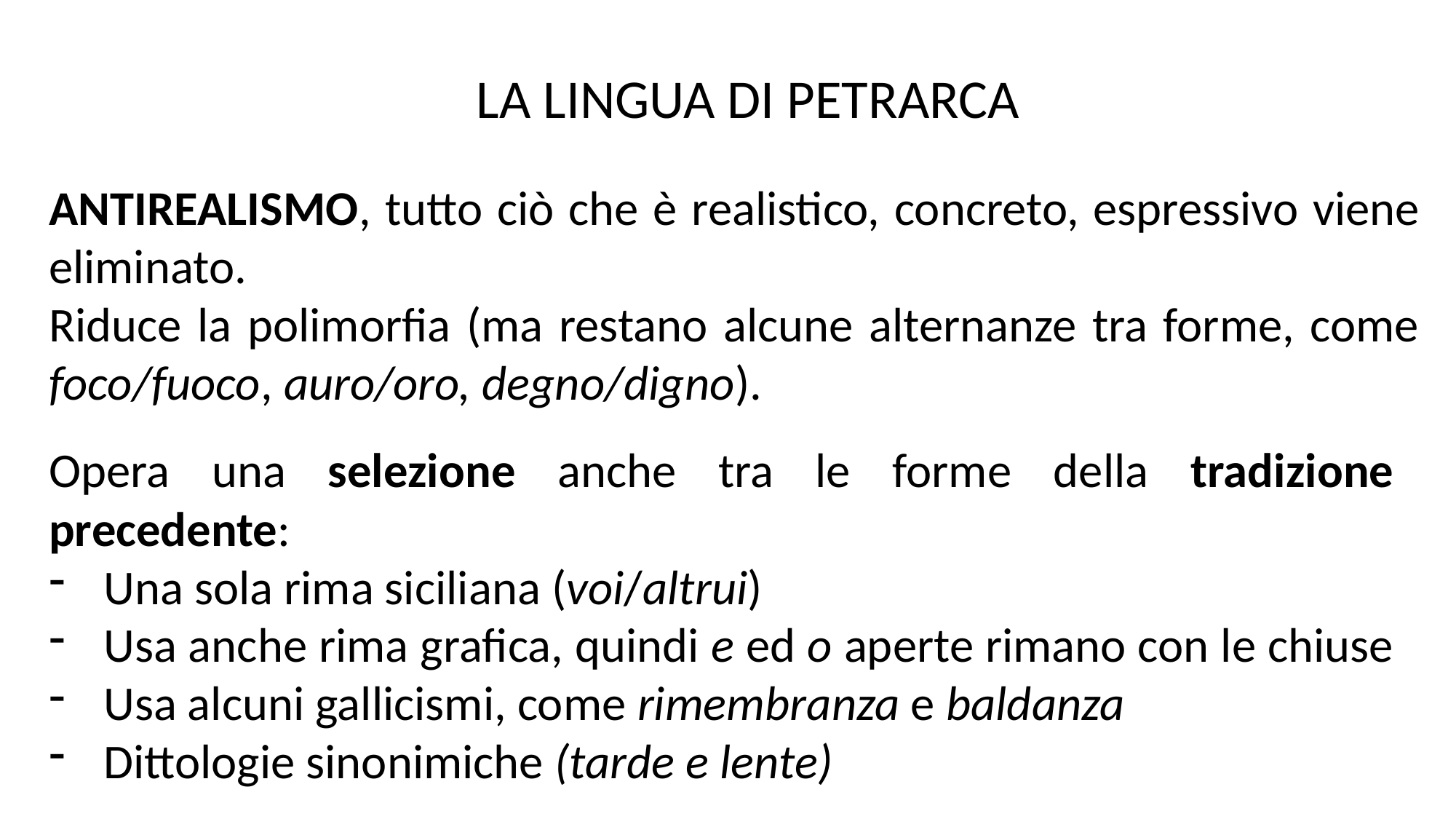

LA LINGUA DI PETRARCA
ANTIREALISMO, tutto ciò che è realistico, concreto, espressivo viene eliminato.
Riduce la polimorfia (ma restano alcune alternanze tra forme, come foco/fuoco, auro/oro, degno/digno).
Opera una selezione anche tra le forme della tradizione precedente:
Una sola rima siciliana (voi/altrui)
Usa anche rima grafica, quindi e ed o aperte rimano con le chiuse
Usa alcuni gallicismi, come rimembranza e baldanza
Dittologie sinonimiche (tarde e lente)